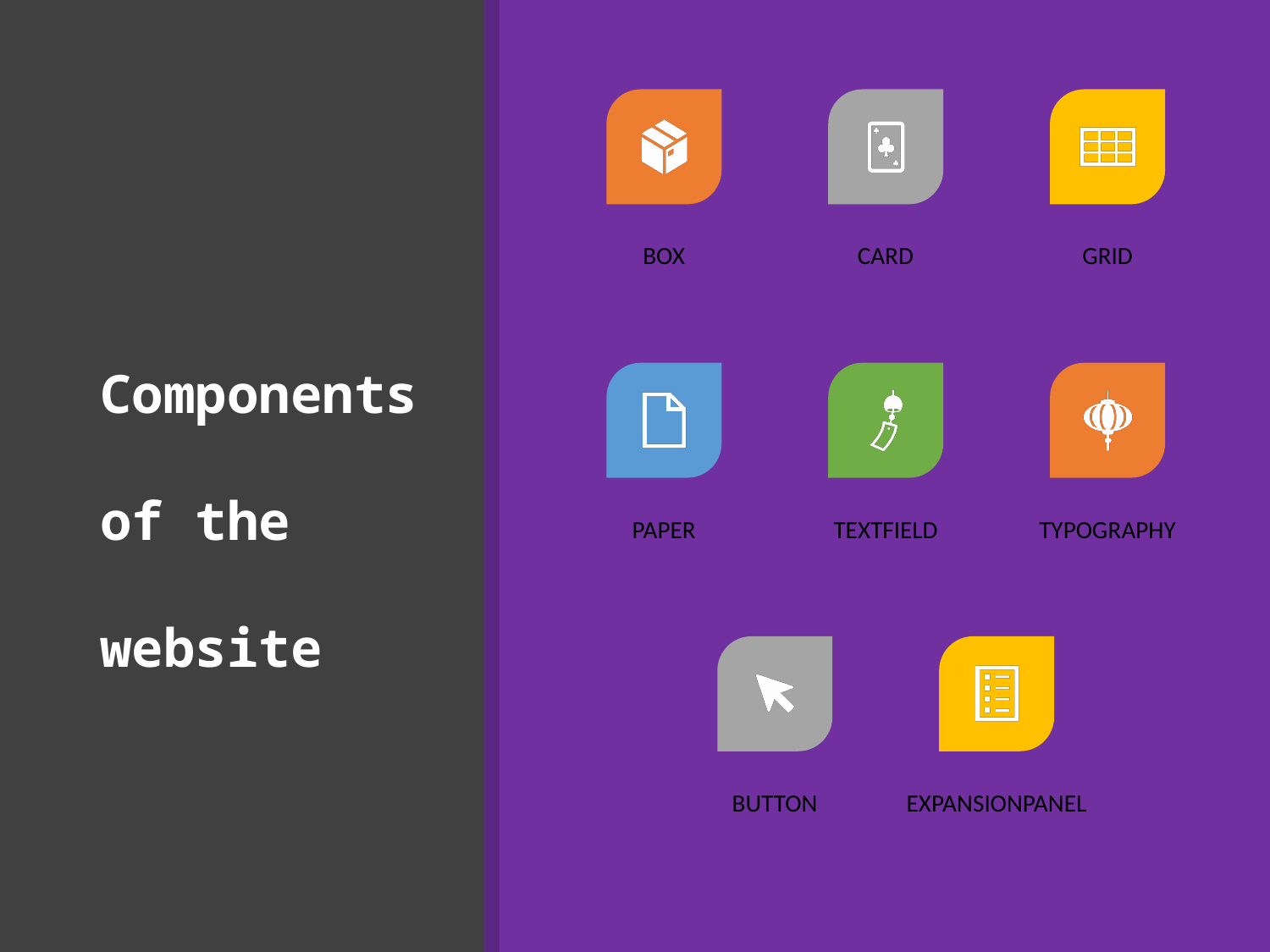

Box
Card
Grid
Paper
TextField
Typography
Button
ExpansionPanel
# Components of the website